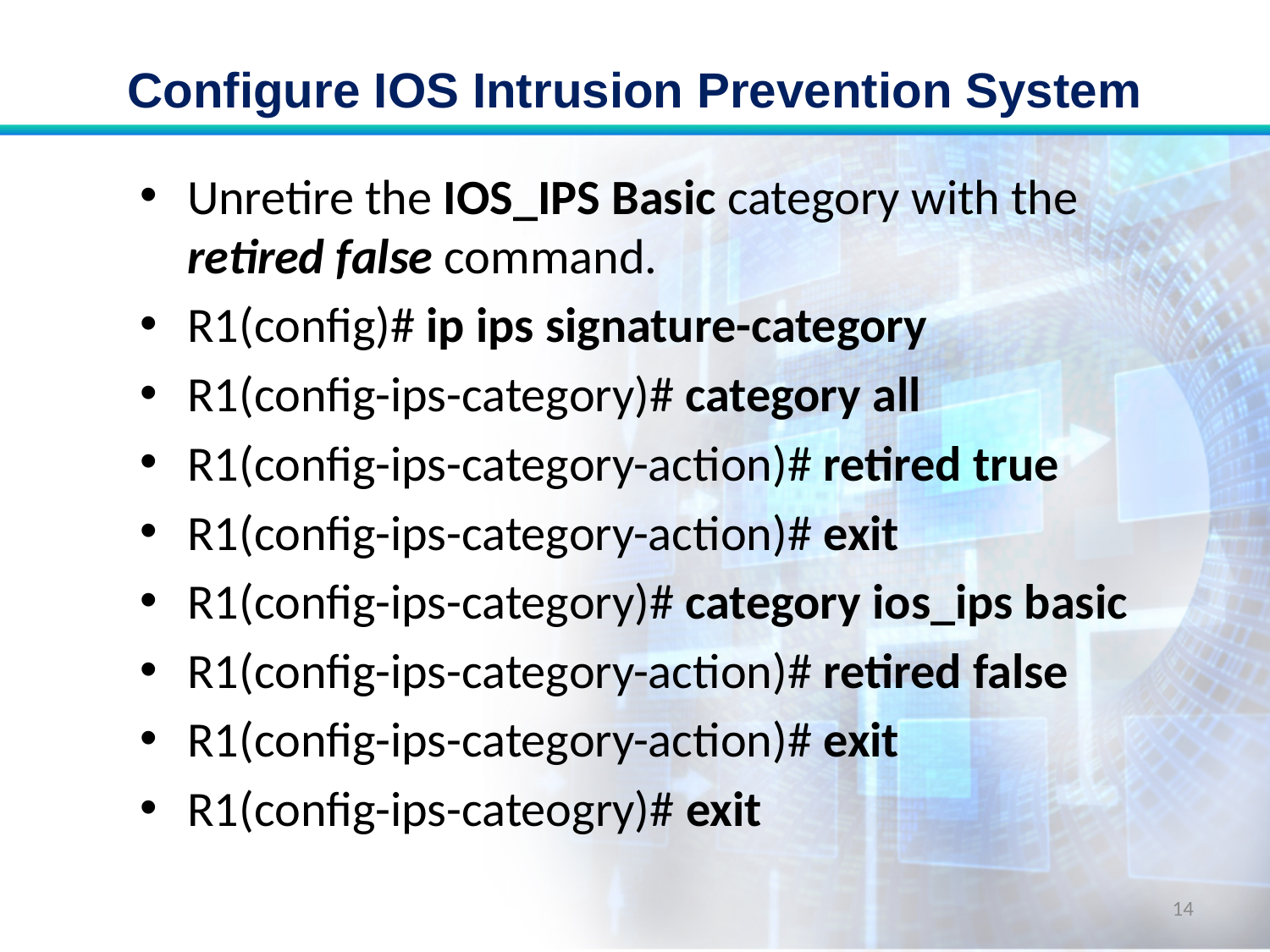

# Configure IOS Intrusion Prevention System
Unretire the IOS_IPS Basic category with the retired false command.
R1(config)# ip ips signature-category
R1(config-ips-category)# category all
R1(config-ips-category-action)# retired true
R1(config-ips-category-action)# exit
R1(config-ips-category)# category ios_ips basic
R1(config-ips-category-action)# retired false
R1(config-ips-category-action)# exit
R1(config-ips-cateogry)# exit
14